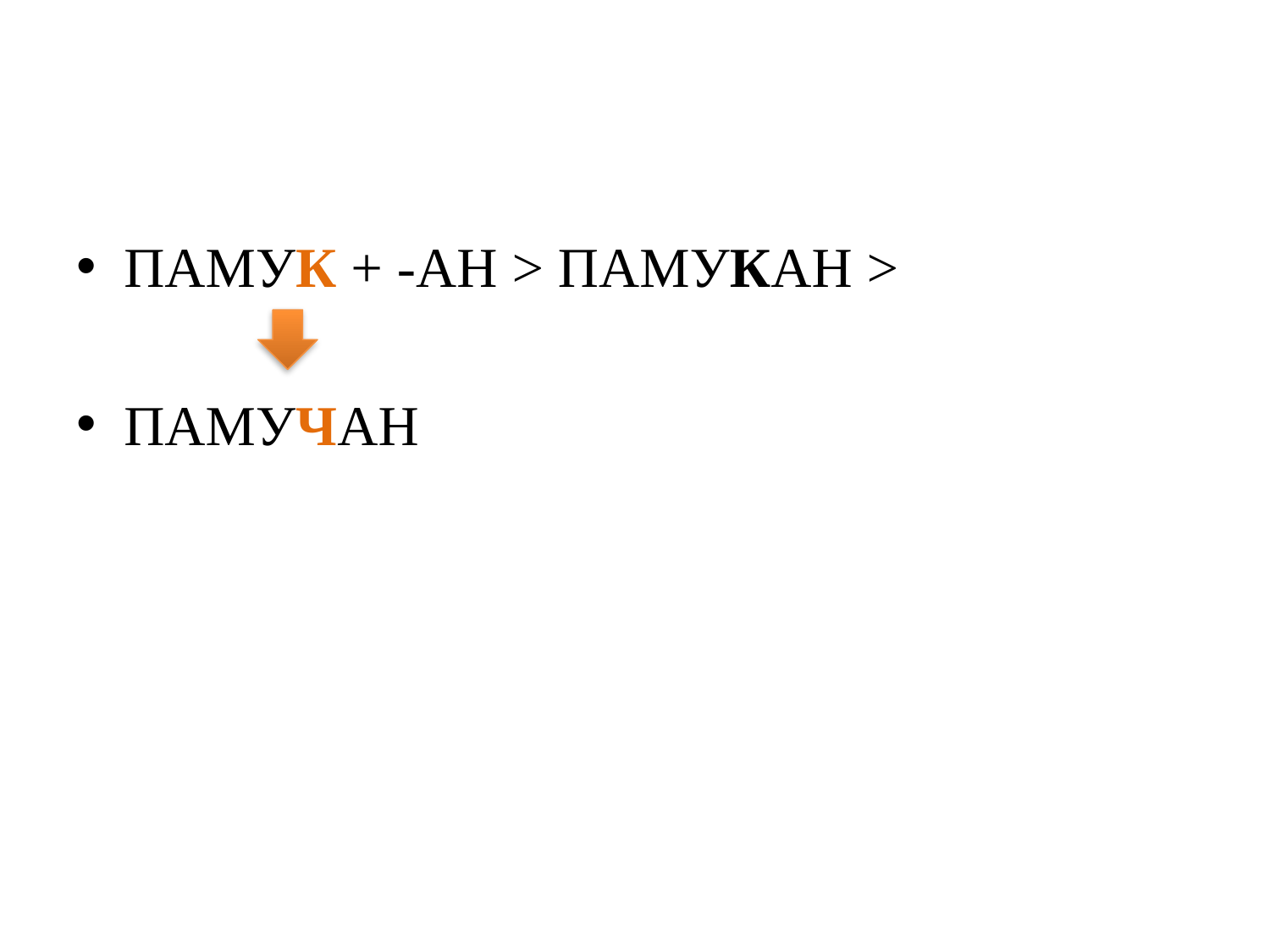

#
ПАМУК + -АН > ПАМУКАН >

ПАМУЧАН